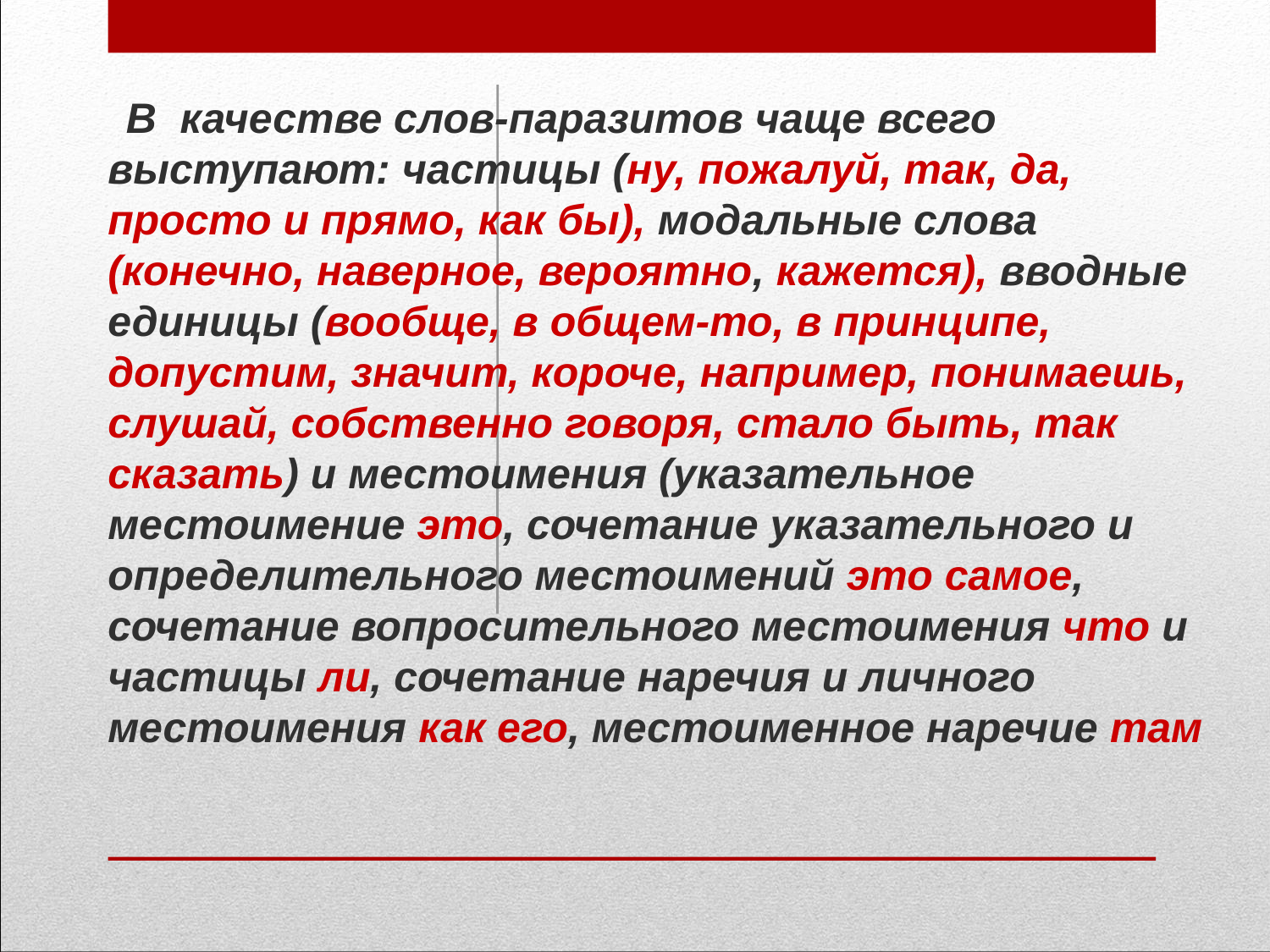

В  качестве слов-паразитов чаще всего выступают: частицы (ну, пожалуй, так, да, просто и прямо, как бы), модальные слова (конечно, наверное, вероятно, кажется), вводные единицы (вообще, в общем-то, в принципе, допустим, значит, короче, например, понимаешь, слушай, собственно говоря, стало быть, так сказать) и местоимения (указательное местоимение это, сочетание указательного и определительного местоимений это самое, сочетание вопросительного местоимения что и частицы ли, сочетание наречия и личного местоимения как его, местоименное наречие там